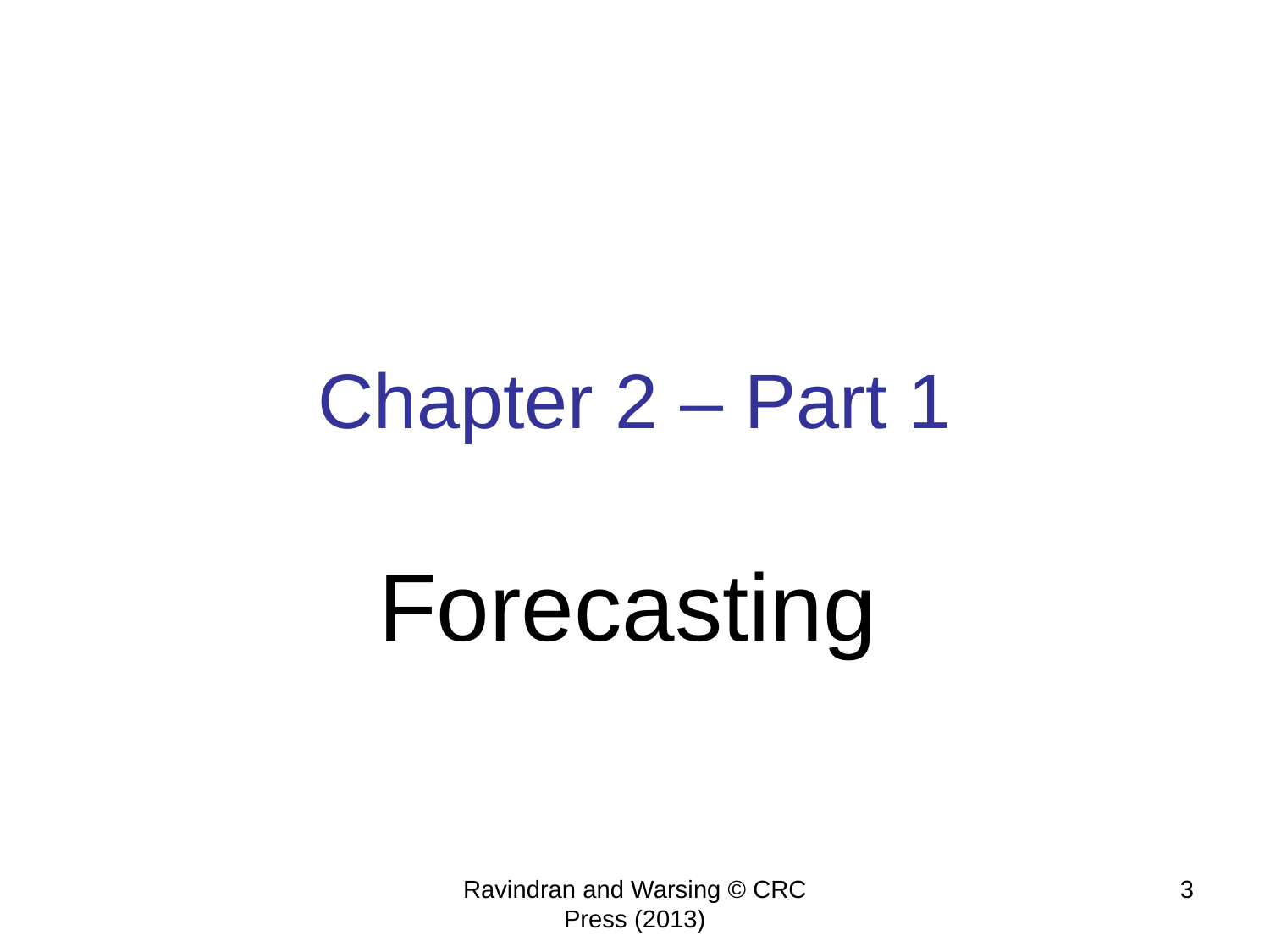

# Chapter 2 – Part 1
Forecasting
Ravindran and Warsing © CRC Press (2013)
3